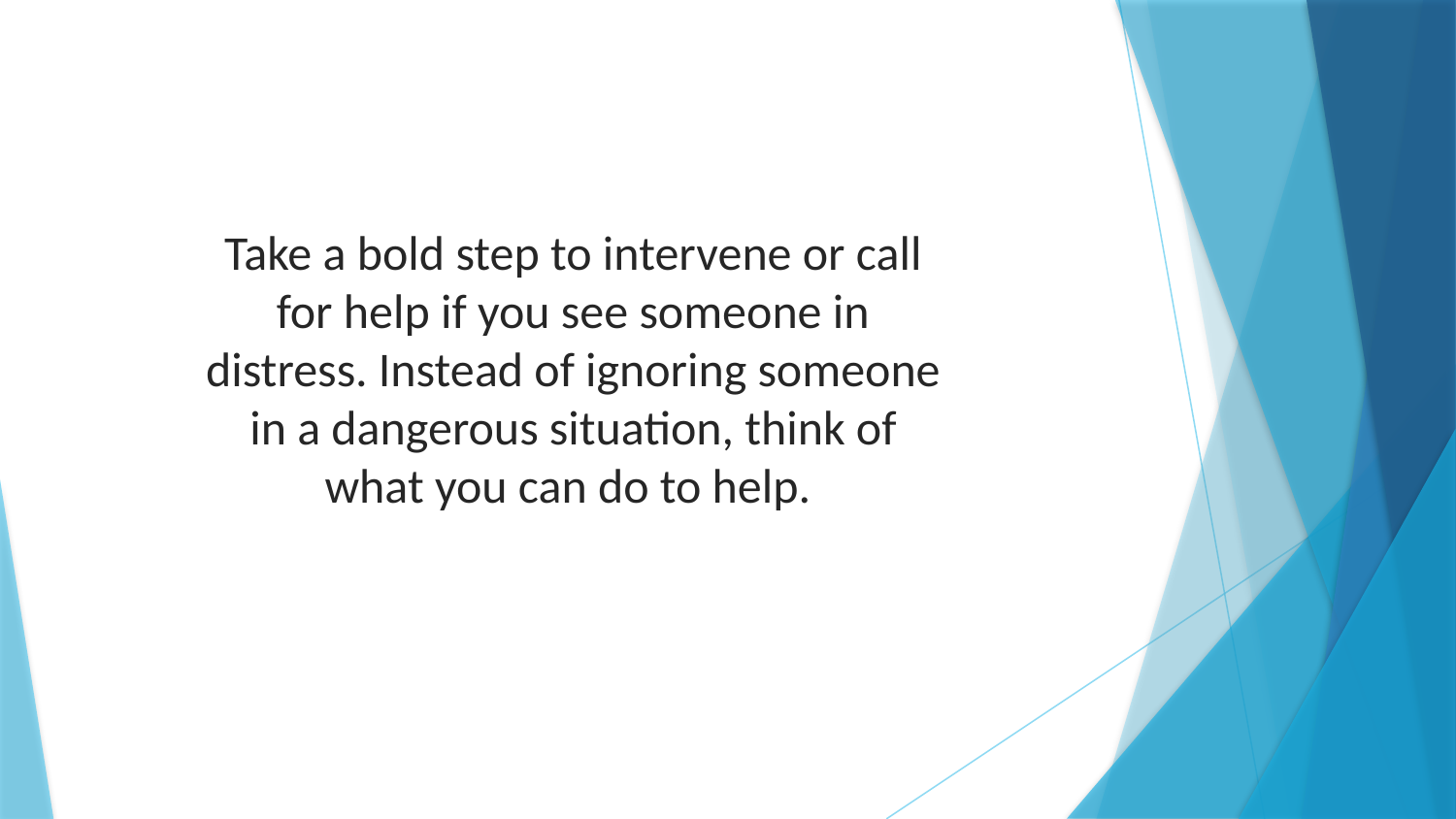

Take a bold step to intervene or call for help if you see someone in distress. Instead of ignoring someone in a dangerous situation, think of what you can do to help.